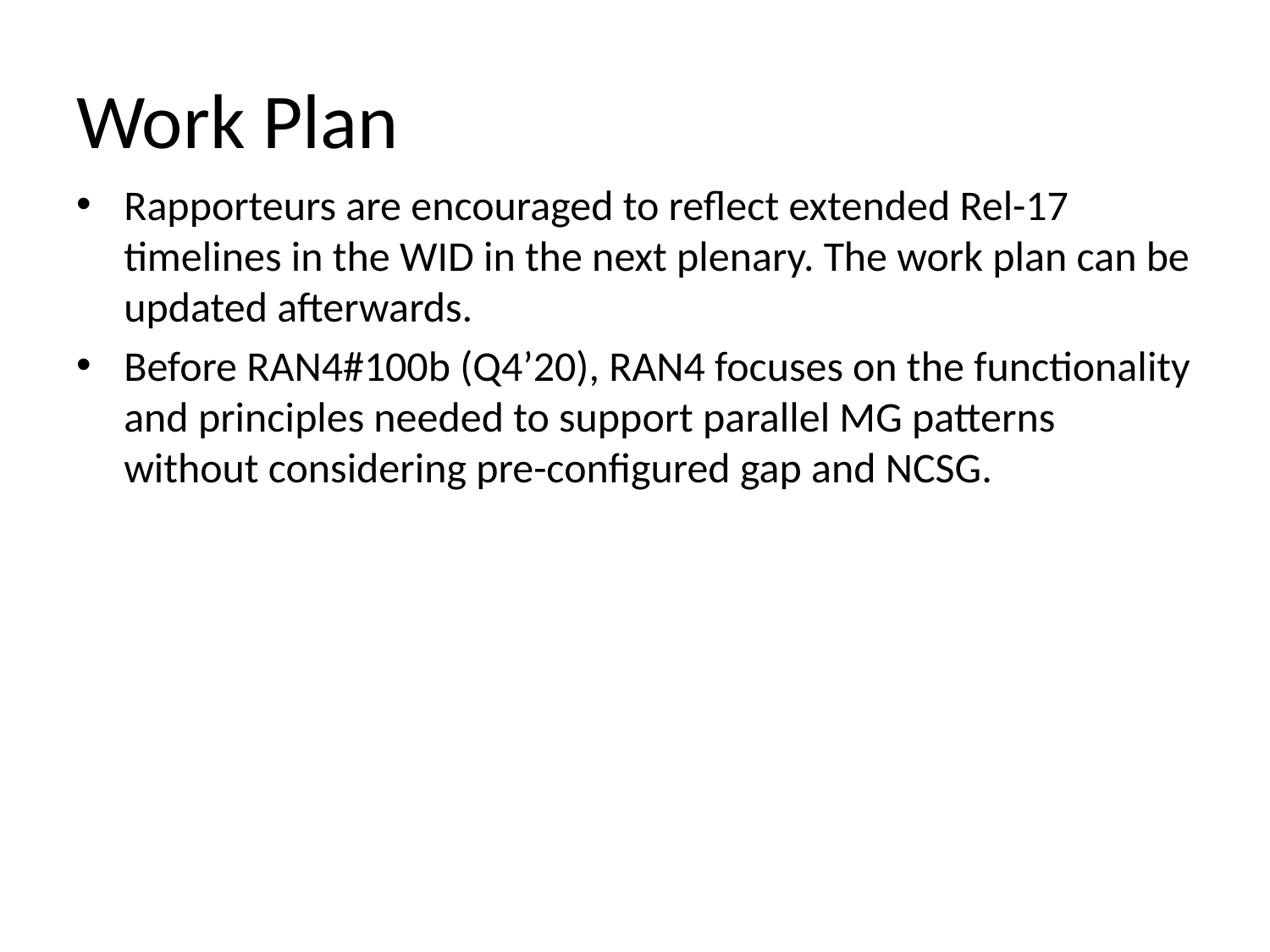

# Work Plan
Rapporteurs are encouraged to reflect extended Rel-17 timelines in the WID in the next plenary. The work plan can be updated afterwards.
Before RAN4#100b (Q4’20), RAN4 focuses on the functionality and principles needed to support parallel MG patterns without considering pre-configured gap and NCSG.